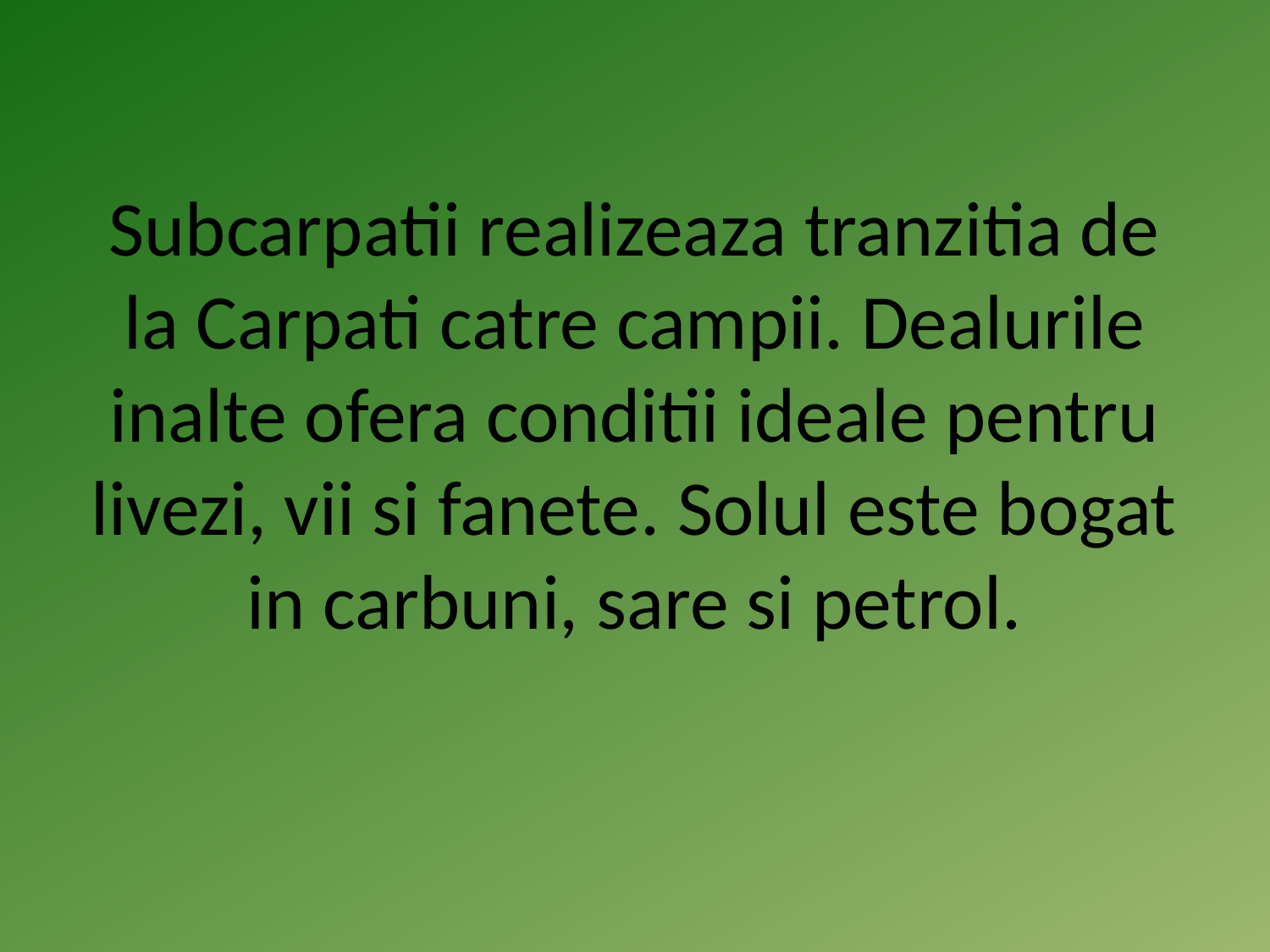

# Subcarpatii realizeaza tranzitia de la Carpati catre campii. Dealurile inalte ofera conditii ideale pentru livezi, vii si fanete. Solul este bogat in carbuni, sare si petrol.